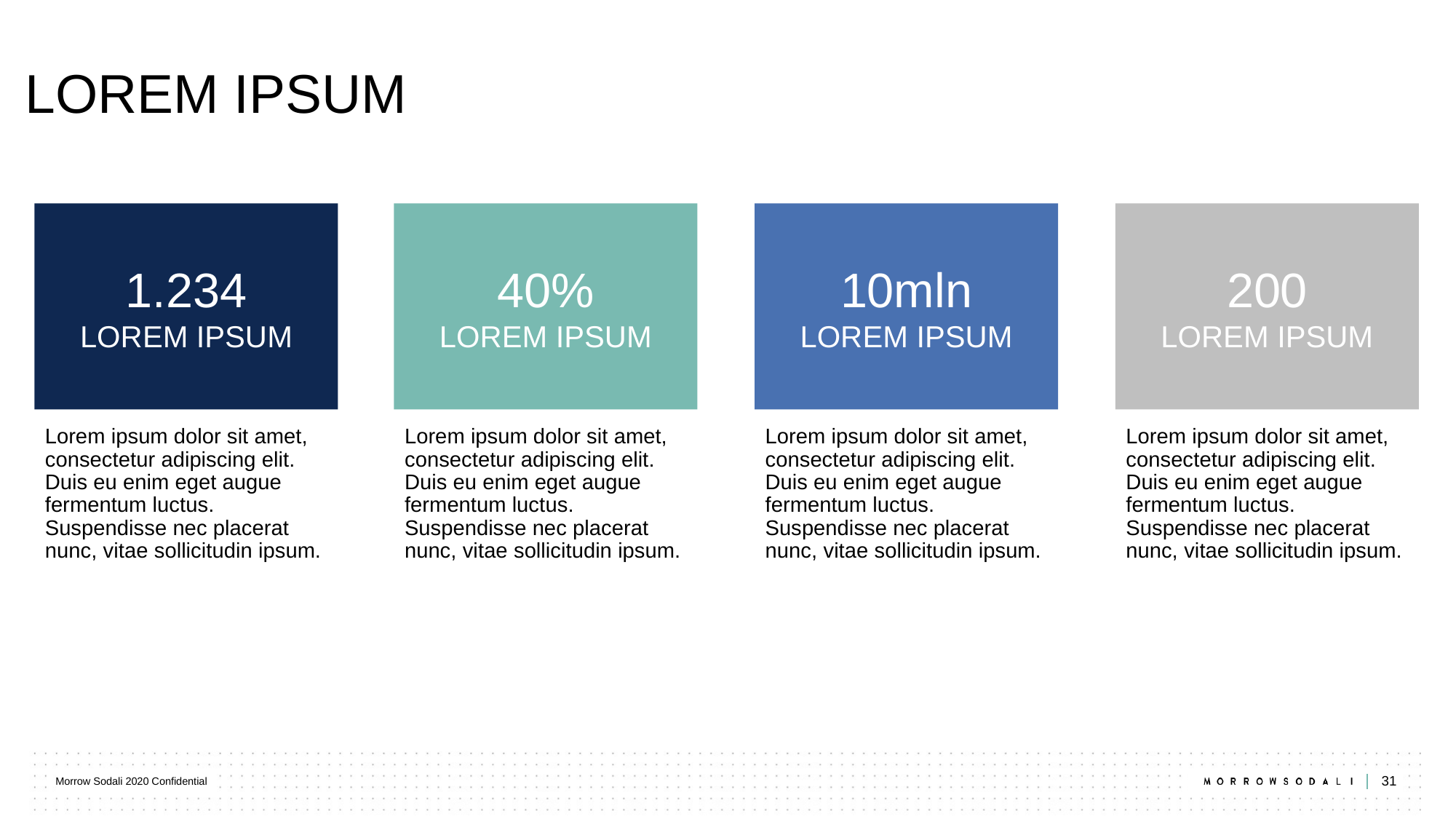

# LOREM IPSUM
1.234
LOREM IPSUM
40%
LOREM IPSUM
10mln
LOREM IPSUM
200
LOREM IPSUM
Lorem ipsum dolor sit amet, consectetur adipiscing elit. Duis eu enim eget augue fermentum luctus. Suspendisse nec placerat nunc, vitae sollicitudin ipsum.

Lorem ipsum dolor sit amet, consectetur adipiscing elit. Duis eu enim eget augue fermentum luctus. Suspendisse nec placerat nunc, vitae sollicitudin ipsum.

Lorem ipsum dolor sit amet, consectetur adipiscing elit. Duis eu enim eget augue fermentum luctus. Suspendisse nec placerat nunc, vitae sollicitudin ipsum.

Lorem ipsum dolor sit amet, consectetur adipiscing elit. Duis eu enim eget augue fermentum luctus. Suspendisse nec placerat nunc, vitae sollicitudin ipsum.